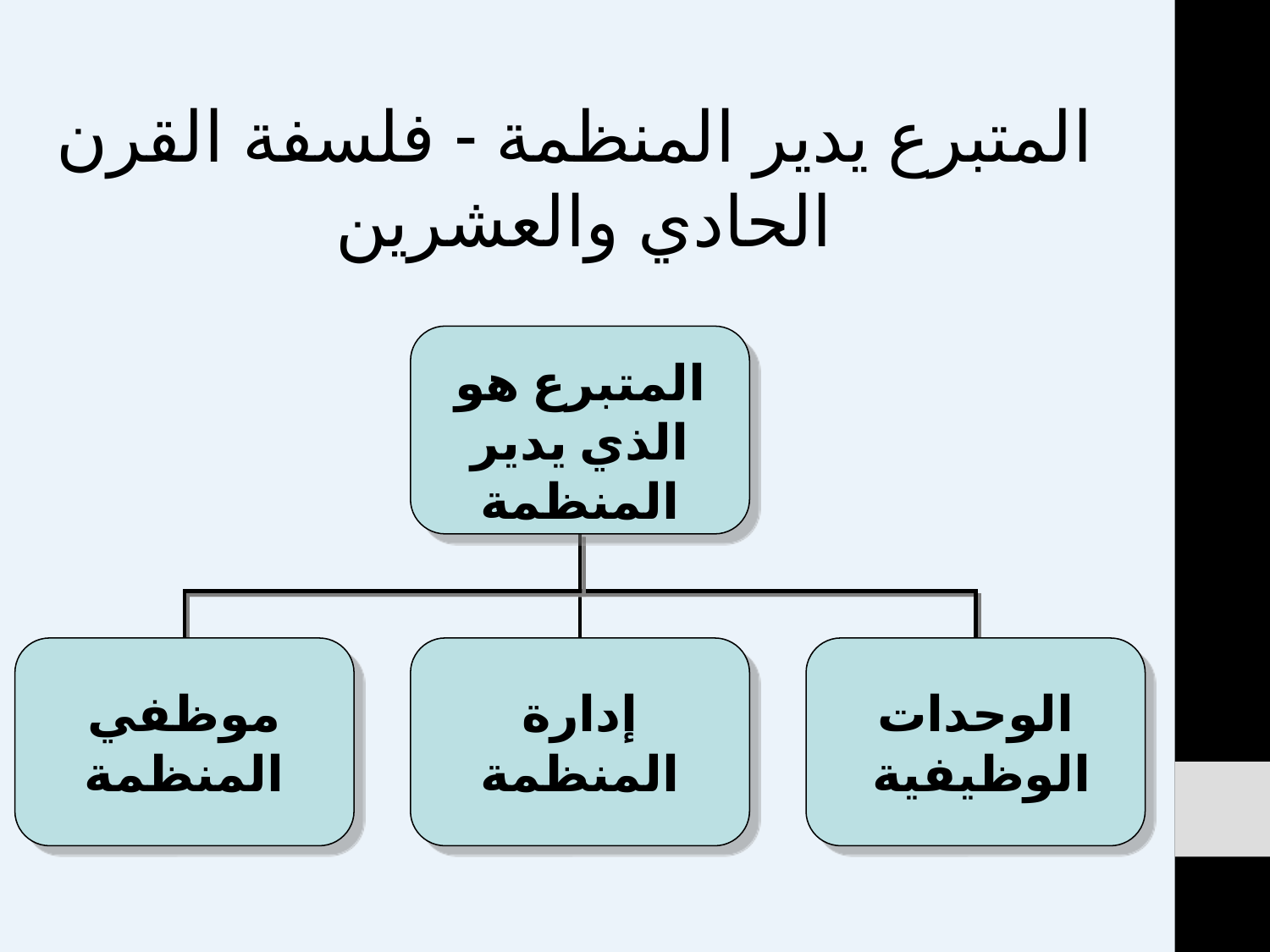

المتبرع يدير المنظمة - فلسفة القرن الحادي والعشرين

المتبرع هو الذي يدير المنظمة
موظفي المنظمة
إدارة المنظمة
الوحدات الوظيفية